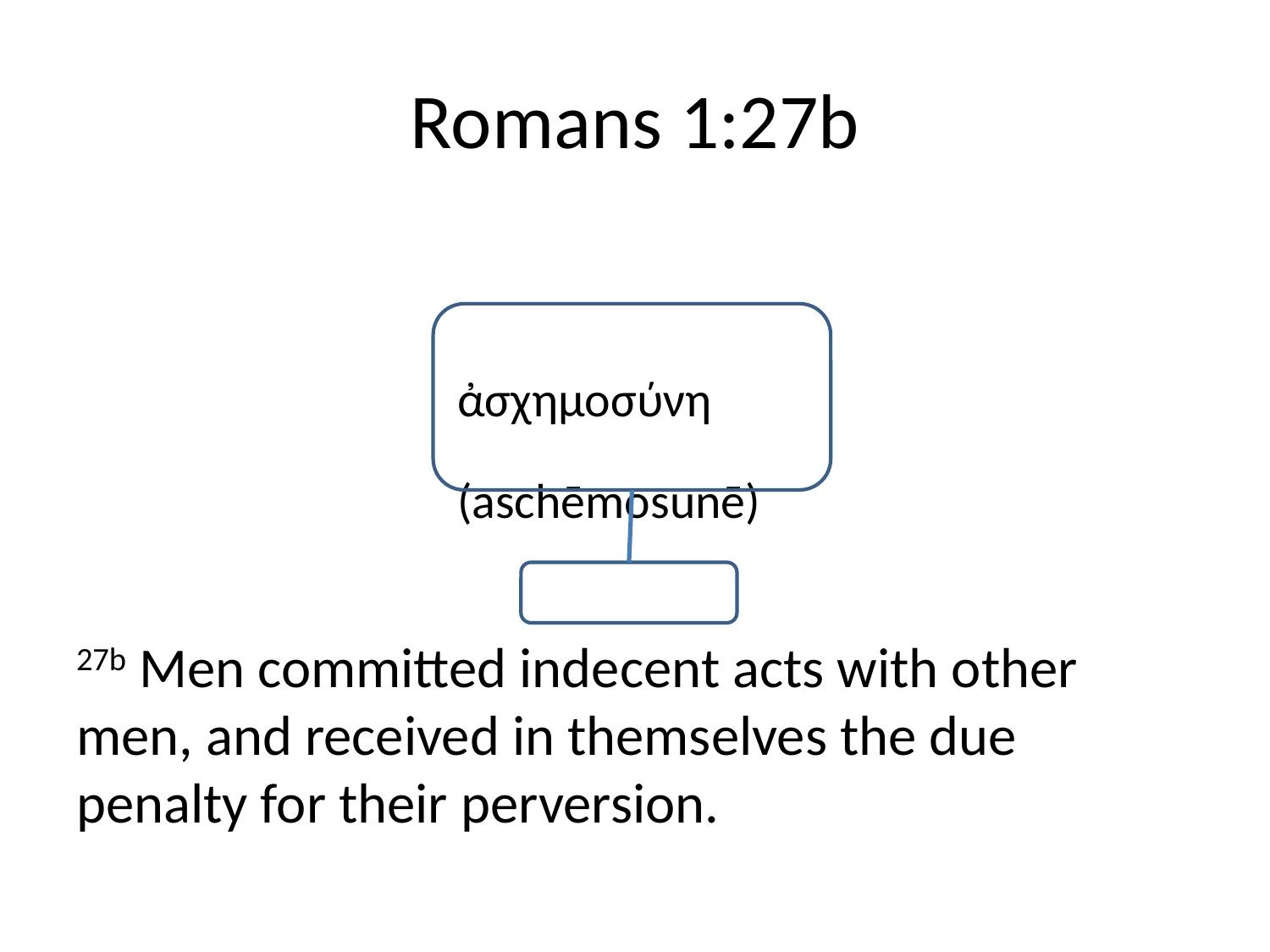

# Romans 1:27b

			ἀσχημοσύνη
			(aschēmosunē)

27b Men committed indecent acts with other men, and received in themselves the due penalty for their perversion.